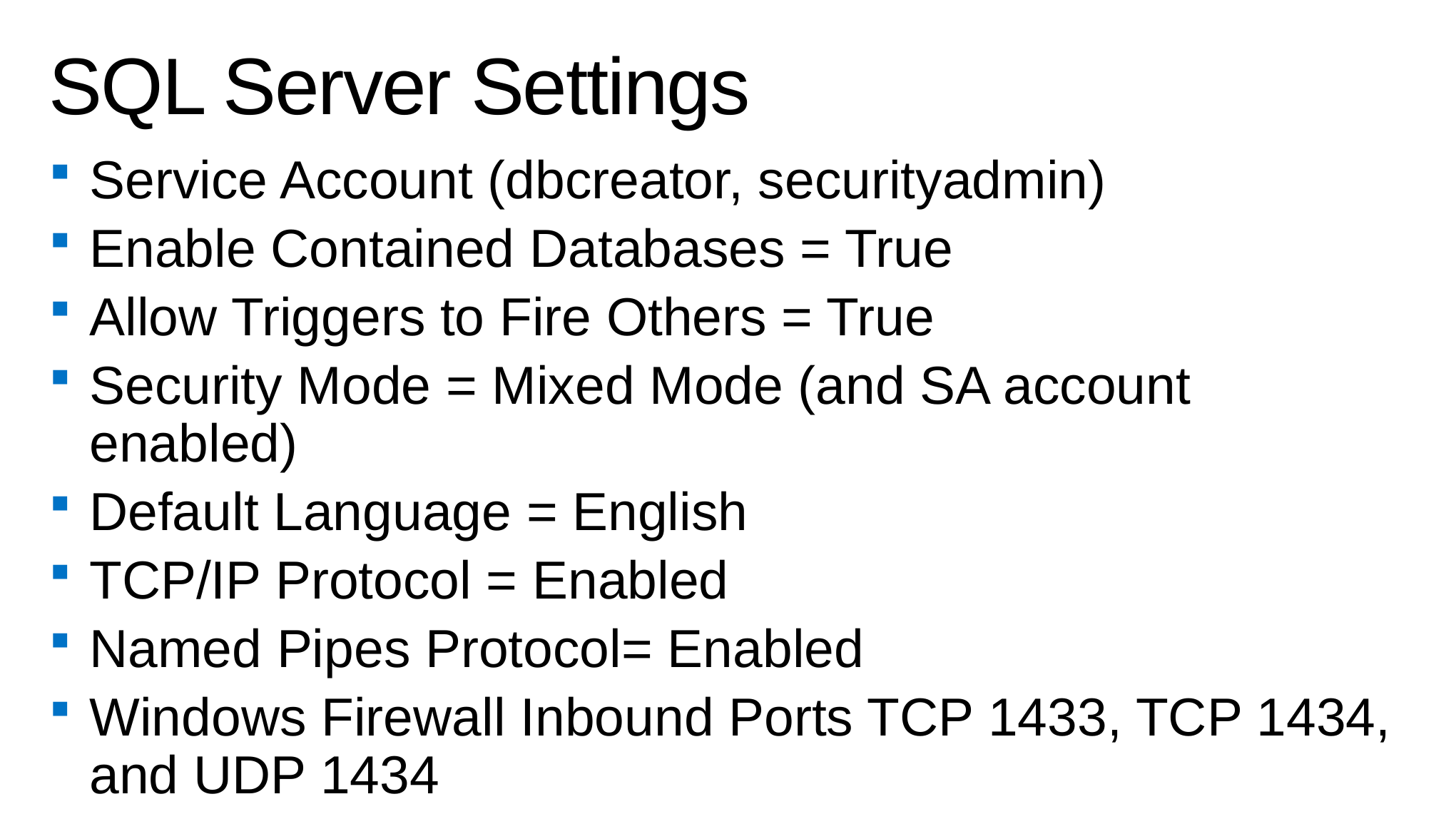

# SQL Server Settings
Service Account (dbcreator, securityadmin)
Enable Contained Databases = True
Allow Triggers to Fire Others = True
Security Mode = Mixed Mode (and SA account enabled)
Default Language = English
TCP/IP Protocol = Enabled
Named Pipes Protocol= Enabled
Windows Firewall Inbound Ports TCP 1433, TCP 1434, and UDP 1434